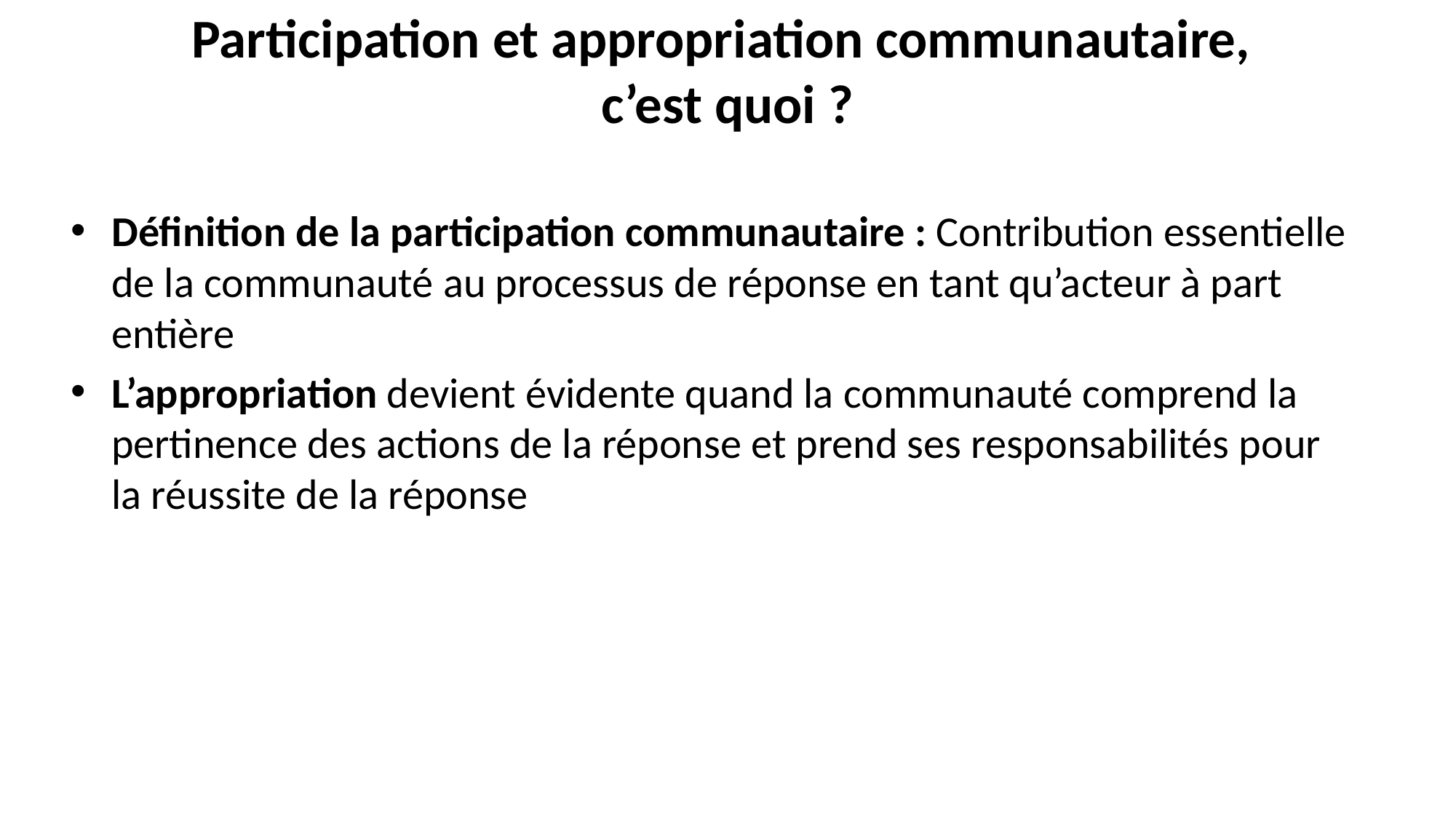

# Participation et appropriation communautaire, c’est quoi ?
Définition de la participation communautaire : Contribution essentielle de la communauté au processus de réponse en tant qu’acteur à part entière
L’appropriation devient évidente quand la communauté comprend la pertinence des actions de la réponse et prend ses responsabilités pour  la réussite de la réponse